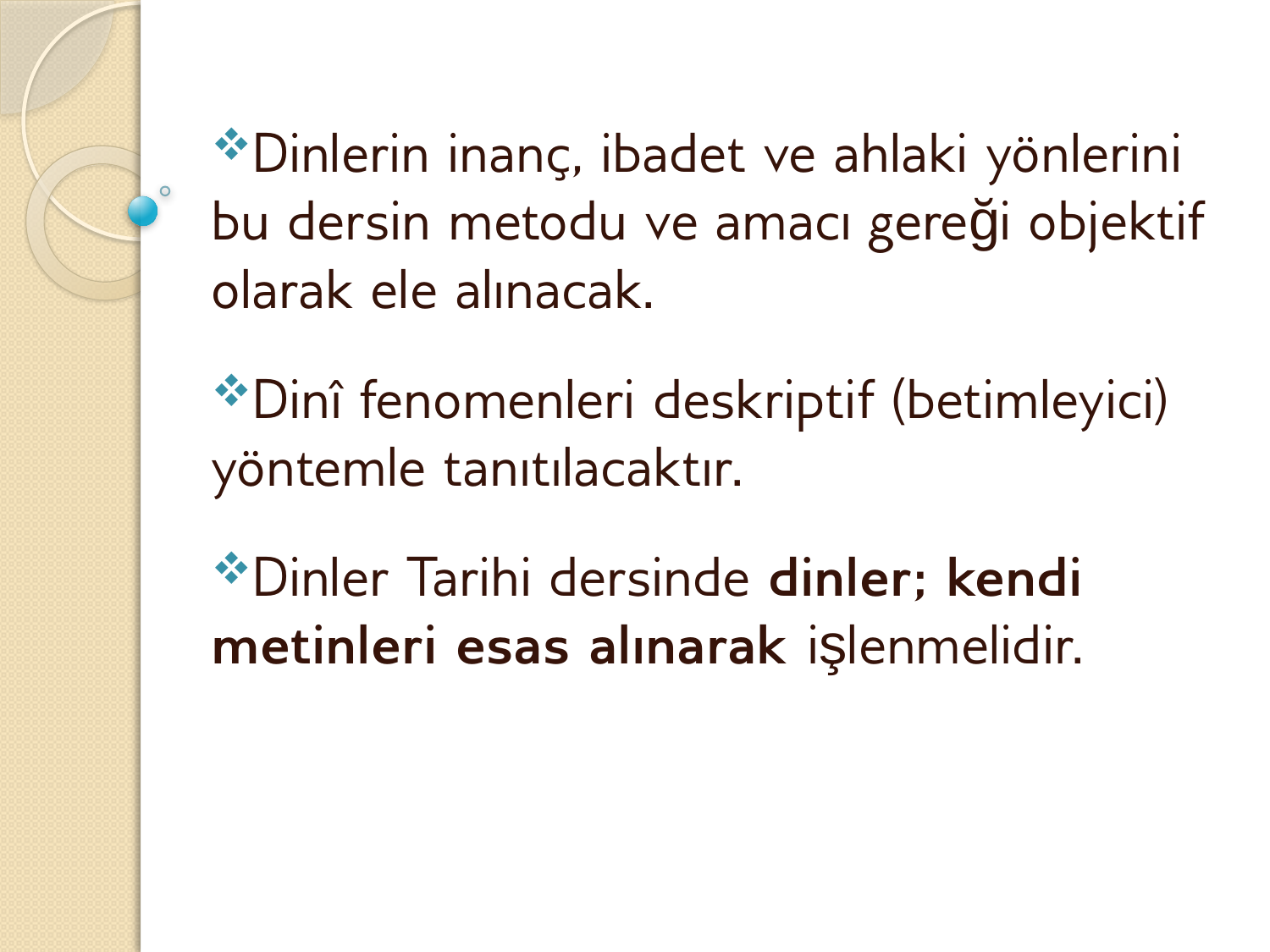

Dinlerin inanç, ibadet ve ahlaki yönlerini bu dersin metodu ve amacı gereği objektif olarak ele alınacak.
Dinî fenomenleri deskriptif (betimleyici) yöntemle tanıtılacaktır.
Dinler Tarihi dersinde dinler; kendi metinleri esas alınarak işlenmelidir.